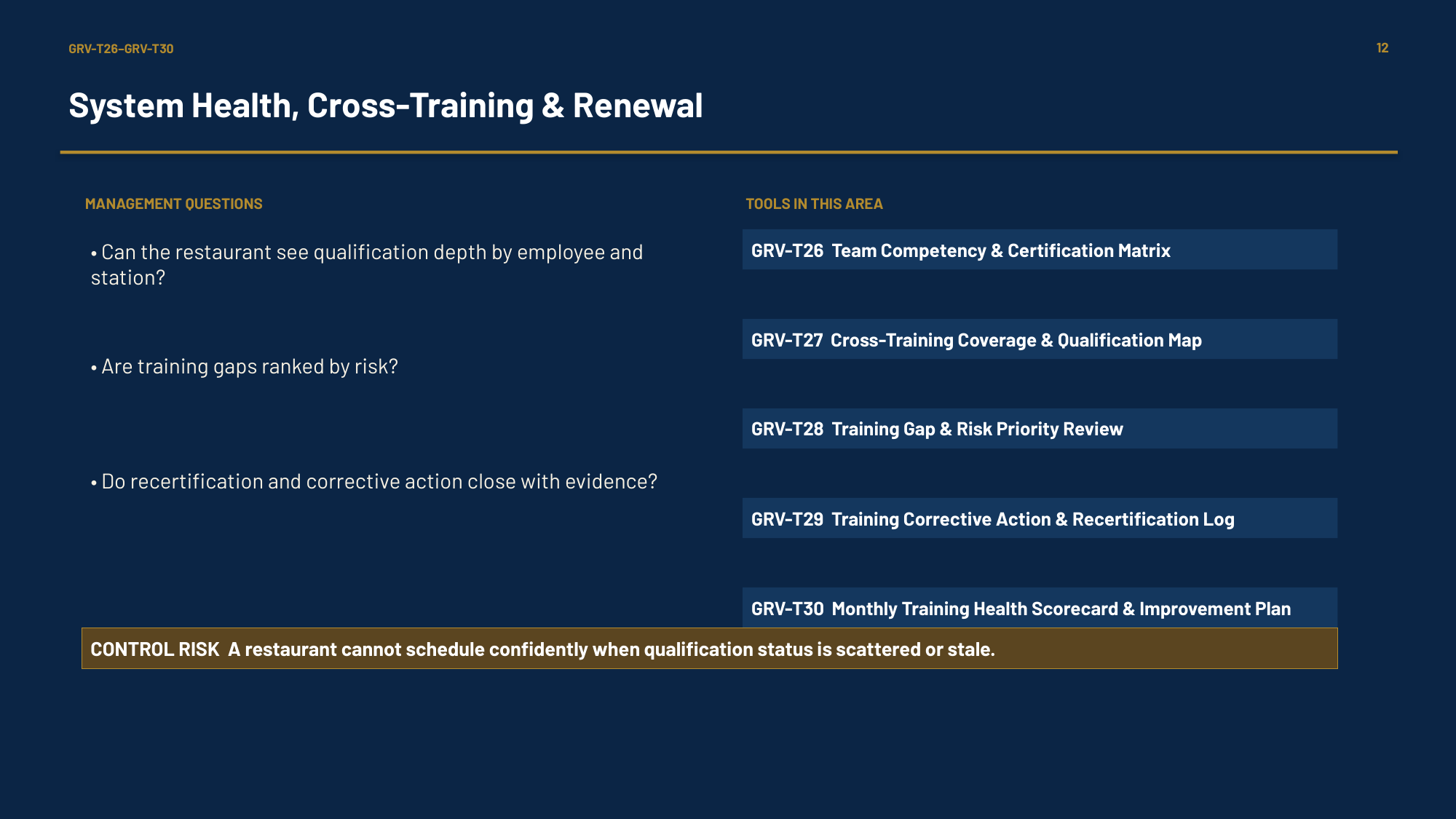

12
GRV-T26–GRV-T30
System Health, Cross-Training & Renewal

MANAGEMENT QUESTIONS
TOOLS IN THIS AREA
• Can the restaurant see qualification depth by employee and station?
GRV-T26  Team Competency & Certification Matrix
GRV-T27  Cross-Training Coverage & Qualification Map
• Are training gaps ranked by risk?
GRV-T28  Training Gap & Risk Priority Review
• Do recertification and corrective action close with evidence?
GRV-T29  Training Corrective Action & Recertification Log
GRV-T30  Monthly Training Health Scorecard & Improvement Plan
CONTROL RISK  A restaurant cannot schedule confidently when qualification status is scattered or stale.